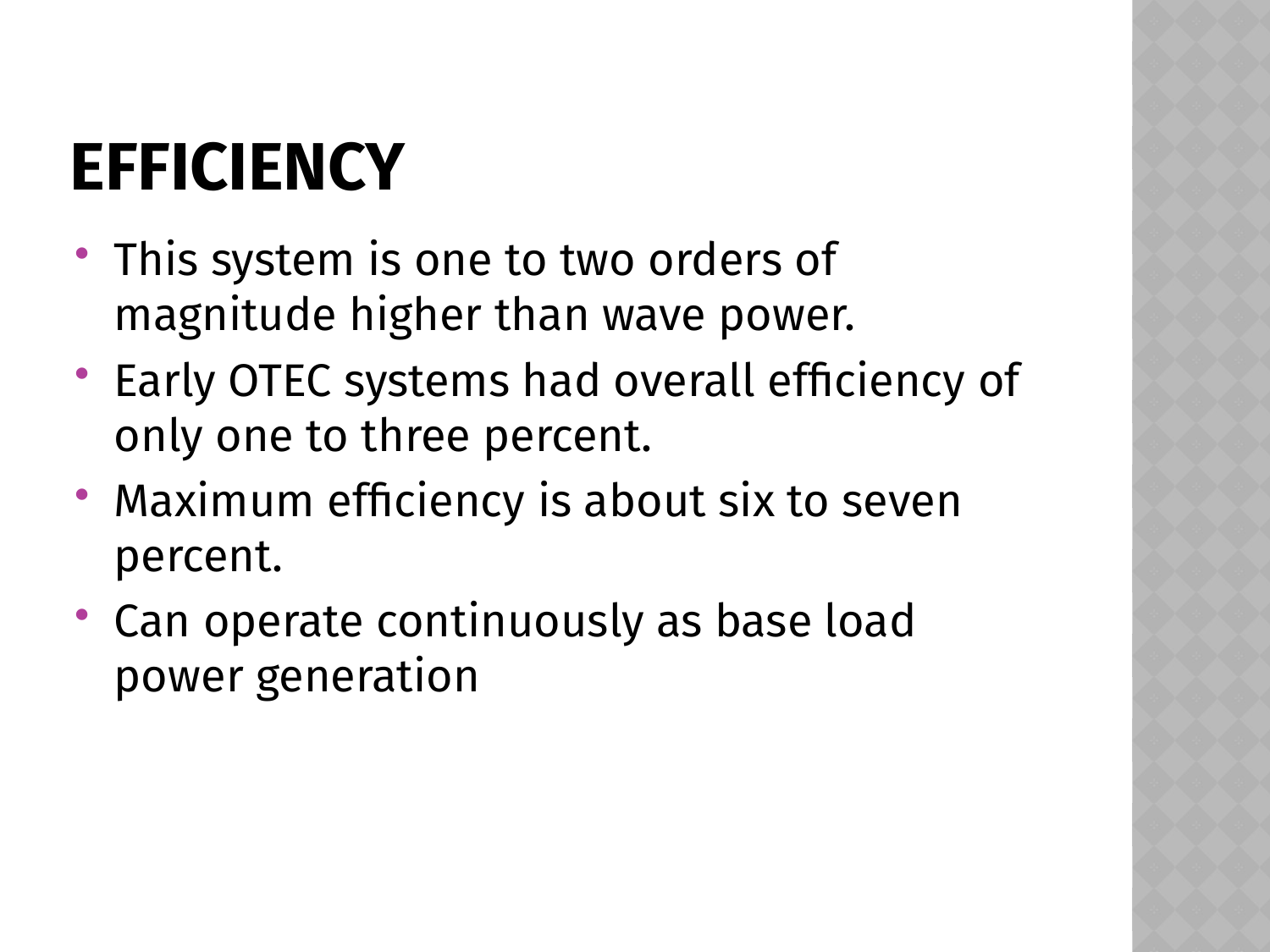

# Efficiency
This system is one to two orders of magnitude higher than wave power.
Early OTEC systems had overall efficiency of only one to three percent.
Maximum efficiency is about six to seven percent.
Can operate continuously as base load power generation